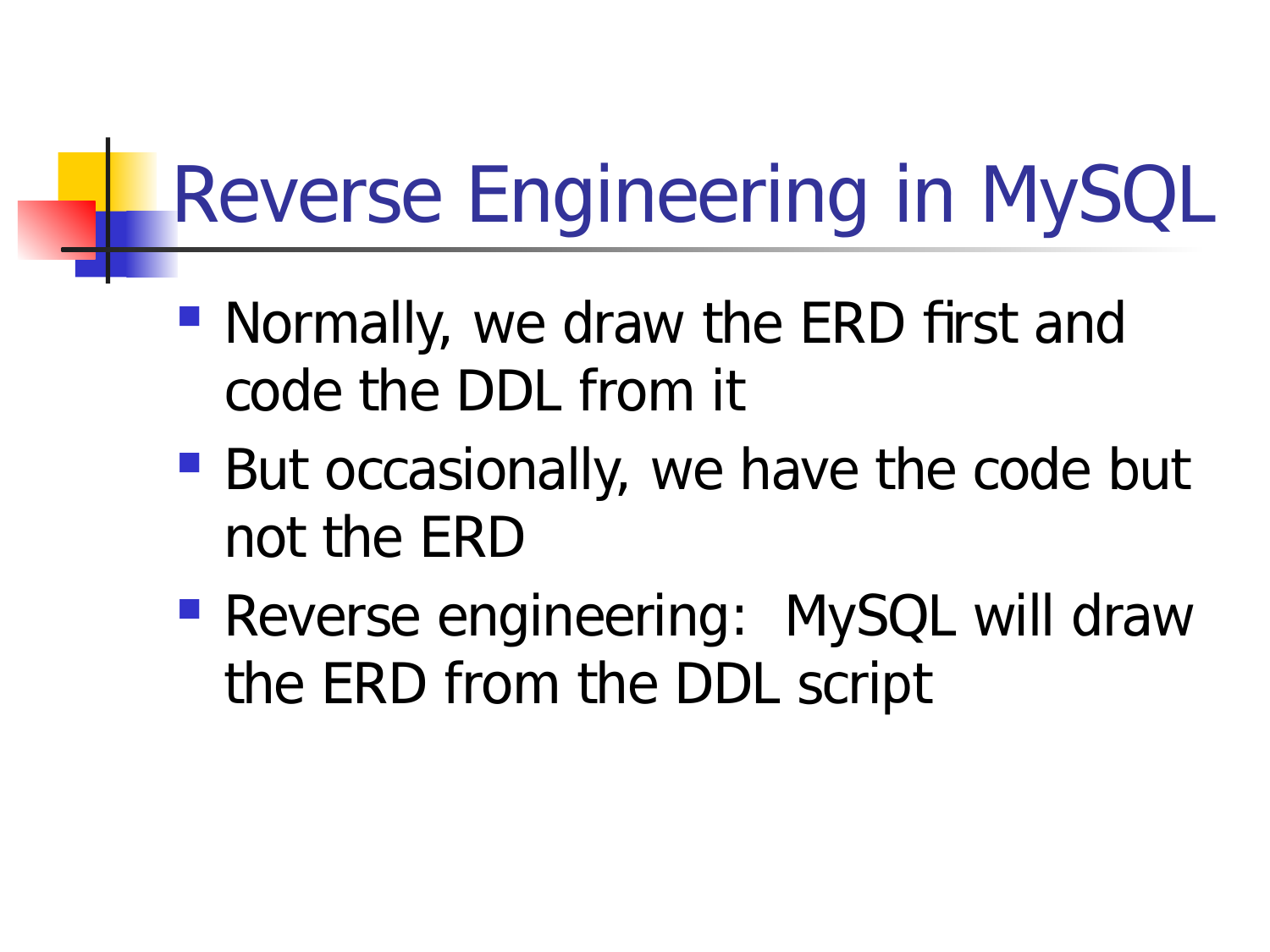

# Reverse Engineering in MySQL
Normally, we draw the ERD first and code the DDL from it
But occasionally, we have the code but not the ERD
Reverse engineering:  MySQL will draw the ERD from the DDL script